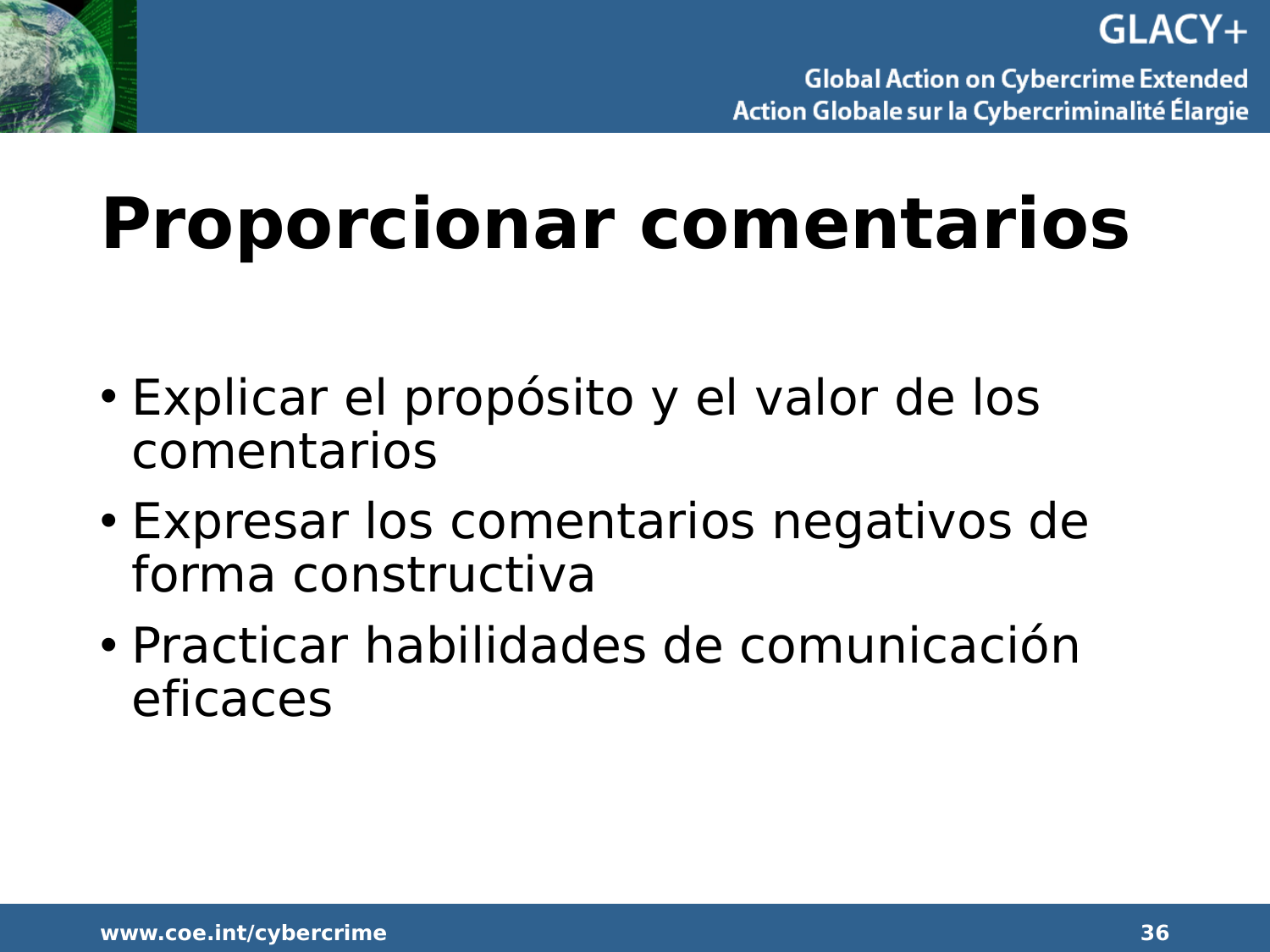

# Proporcionar comentarios
Explicar el propósito y el valor de los comentarios
Expresar los comentarios negativos de forma constructiva
Practicar habilidades de comunicación eficaces

www.coe.int/cybercrime
36